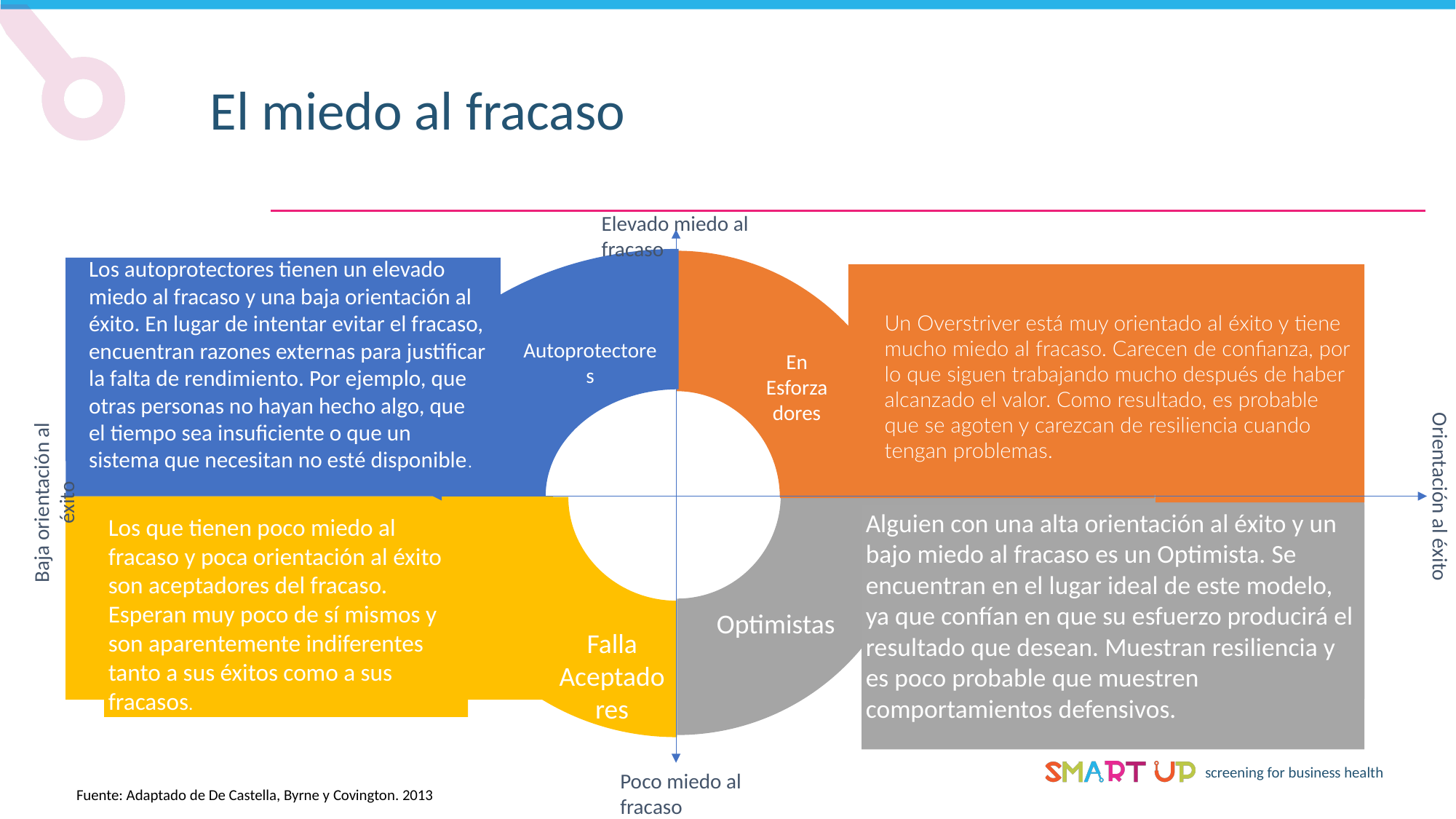

El miedo al fracaso
Elevado miedo al fracaso

Los autoprotectores tienen un elevado miedo al fracaso y una baja orientación al éxito. En lugar de intentar evitar el fracaso, encuentran razones externas para justificar la falta de rendimiento. Por ejemplo, que otras personas no hayan hecho algo, que el tiempo sea insuficiente o que un sistema que necesitan no esté disponible.
Un Overstriver está muy orientado al éxito y tiene mucho miedo al fracaso. Carecen de confianza, por lo que siguen trabajando mucho después de haber alcanzado el valor. Como resultado, es probable que se agoten y carezcan de resiliencia cuando tengan problemas.
Autoprotectores
En
Esforzadores
Orientación al éxito
Baja orientación al éxito

Alguien con una alta orientación al éxito y un bajo miedo al fracaso es un Optimista. Se encuentran en el lugar ideal de este modelo, ya que confían en que su esfuerzo producirá el resultado que desean. Muestran resiliencia y es poco probable que muestren comportamientos defensivos.

Los que tienen poco miedo al fracaso y poca orientación al éxito son aceptadores del fracaso. Esperan muy poco de sí mismos y son aparentemente indiferentes tanto a sus éxitos como a sus fracasos.
Optimistas
Falla
Aceptadores
Poco miedo al fracaso
Fuente: Adaptado de De Castella, Byrne y Covington. 2013